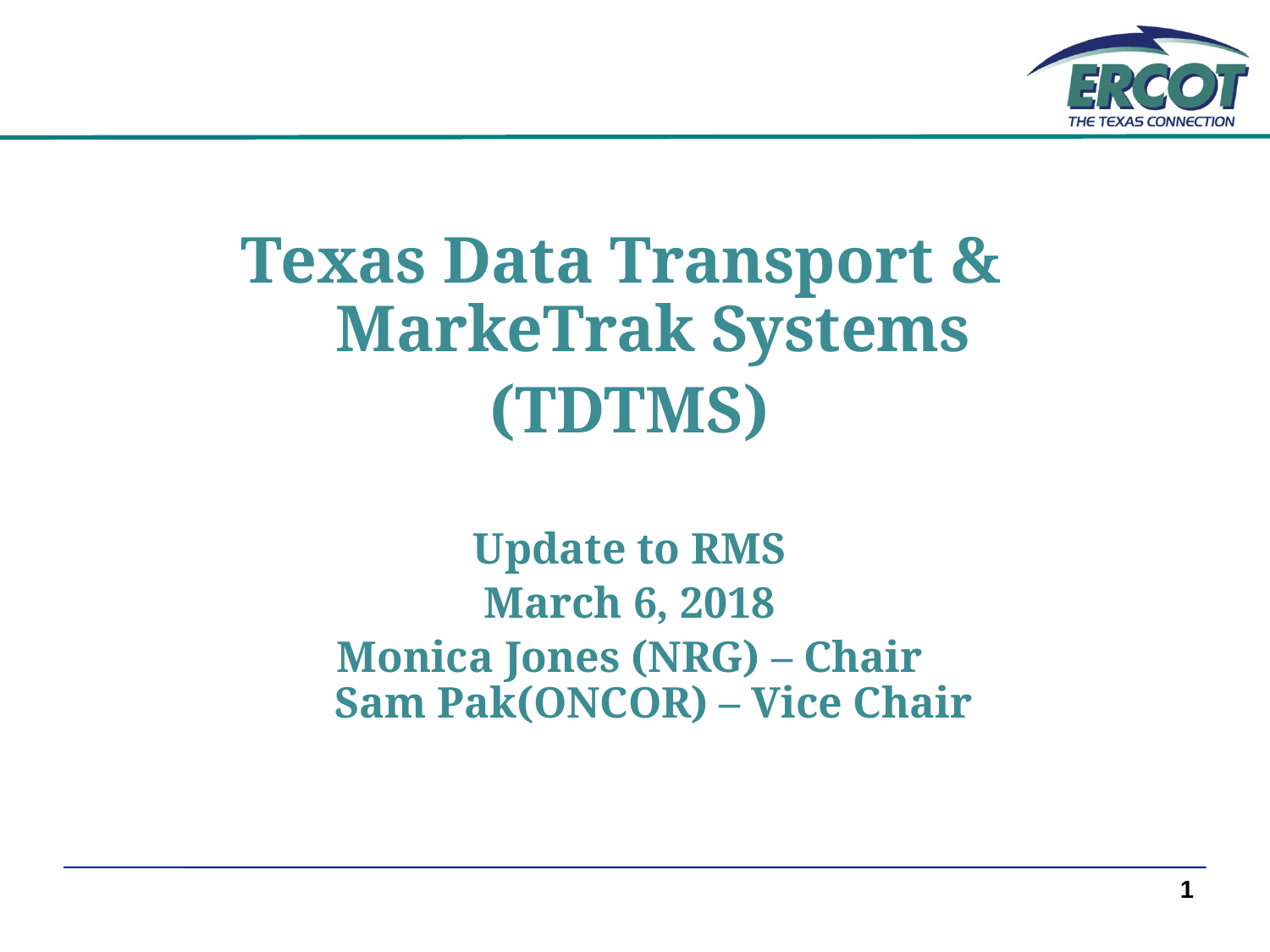

Texas Data Transport &  MarkeTrak Systems
(TDTMS)

Update to RMS
March 6, 2018
Monica Jones (NRG) – Chair
Sam Pak(ONCOR) – Vice Chair
1